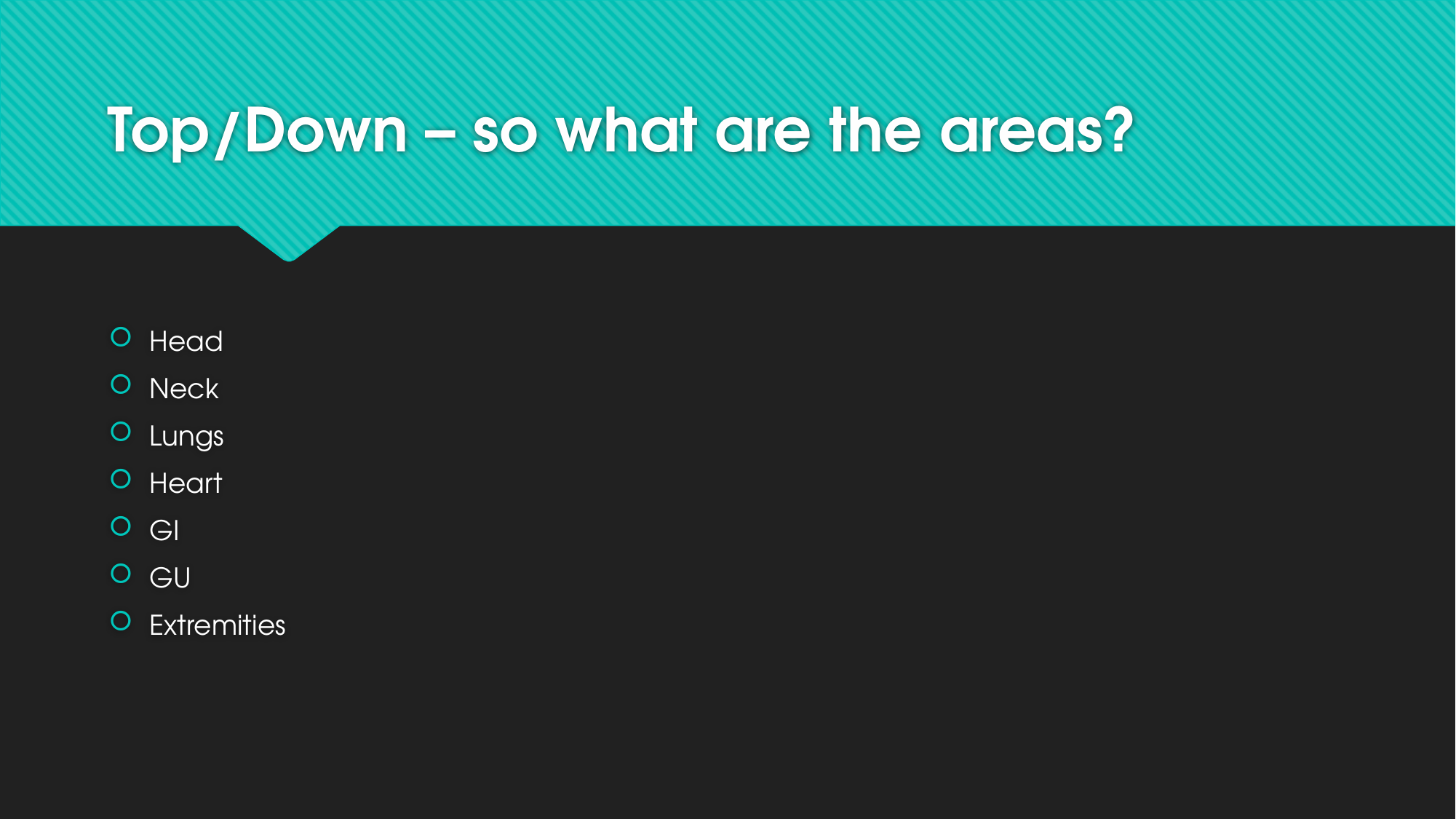

# Top/Down – so what are the areas?
Head
Neck
Lungs
Heart
GI
GU
Extremities